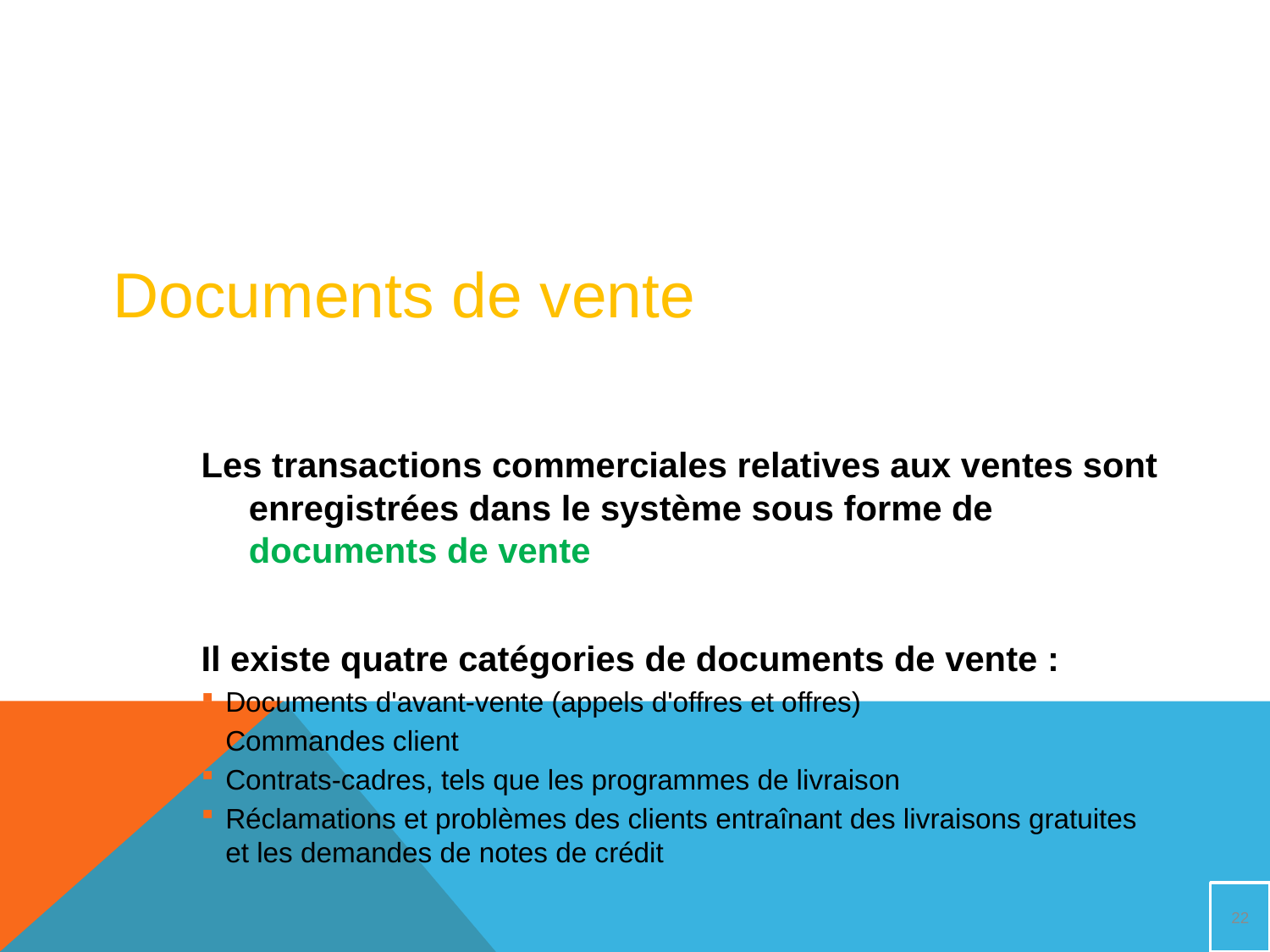

# Documents de vente
Les transactions commerciales relatives aux ventes sont enregistrées dans le système sous forme de documents de vente

Il existe quatre catégories de documents de vente :
Documents d'avant-vente (appels d'offres et offres)
Commandes client
Contrats-cadres, tels que les programmes de livraison
Réclamations et problèmes des clients entraînant des livraisons gratuites et les demandes de notes de crédit
22